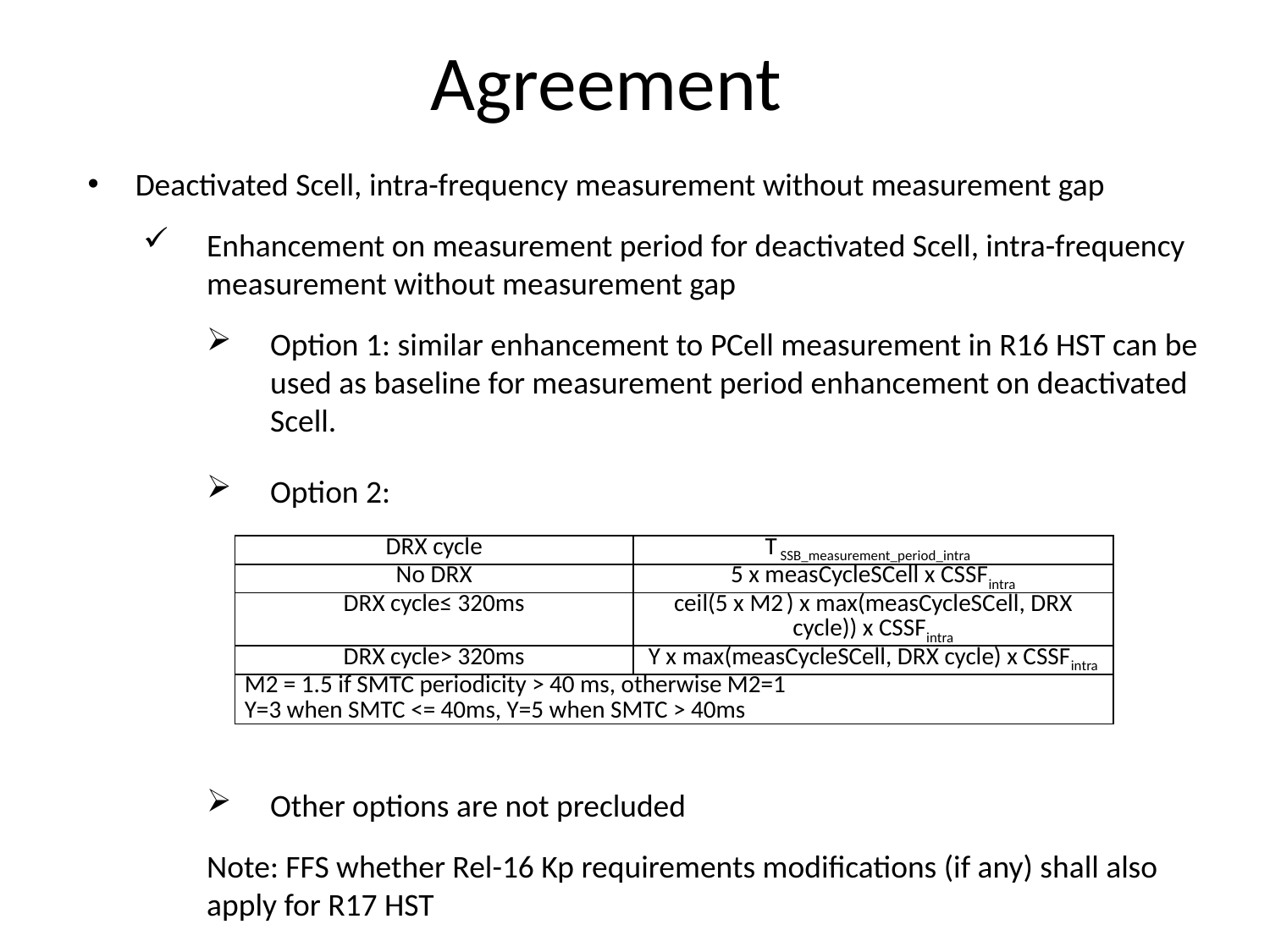

# Agreement
Deactivated Scell, intra-frequency measurement without measurement gap
Enhancement on measurement period for deactivated Scell, intra-frequency measurement without measurement gap
Option 1: similar enhancement to PCell measurement in R16 HST can be used as baseline for measurement period enhancement on deactivated Scell.
Option 2:

Other options are not precluded
Note: FFS whether Rel-16 Kp requirements modifications (if any) shall also apply for R17 HST

| DRX cycle | T SSB\_measurement\_period\_intra |
| --- | --- |
| No DRX | 5 x measCycleSCell x CSSFintra |
| DRX cycle≤ 320ms | ceil(5 x M2 ) x max(measCycleSCell, DRX cycle)) x CSSFintra |
| DRX cycle> 320ms | Y x max(measCycleSCell, DRX cycle) x CSSFintra |
| M2 = 1.5 if SMTC periodicity > 40 ms, otherwise M2=1 Y=3 when SMTC <= 40ms, Y=5 when SMTC > 40ms |  |